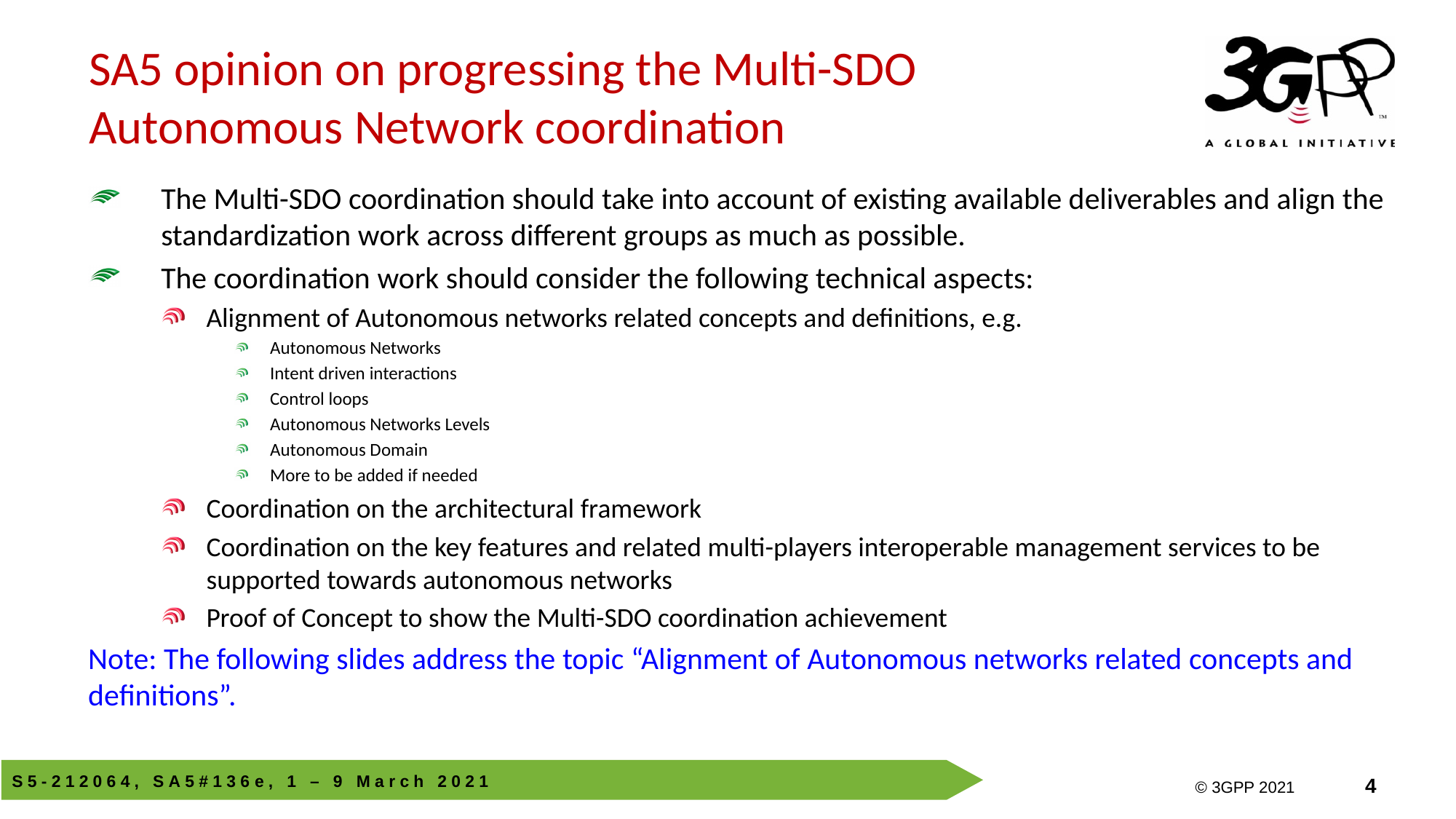

# SA5 opinion on progressing the Multi-SDO Autonomous Network coordination
The Multi-SDO coordination should take into account of existing available deliverables and align the standardization work across different groups as much as possible.
The coordination work should consider the following technical aspects:
Alignment of Autonomous networks related concepts and definitions, e.g.
Autonomous Networks
Intent driven interactions
Control loops
Autonomous Networks Levels
Autonomous Domain
More to be added if needed
Coordination on the architectural framework
Coordination on the key features and related multi-players interoperable management services to be supported towards autonomous networks
Proof of Concept to show the Multi-SDO coordination achievement
Note: The following slides address the topic “Alignment of Autonomous networks related concepts and definitions”.